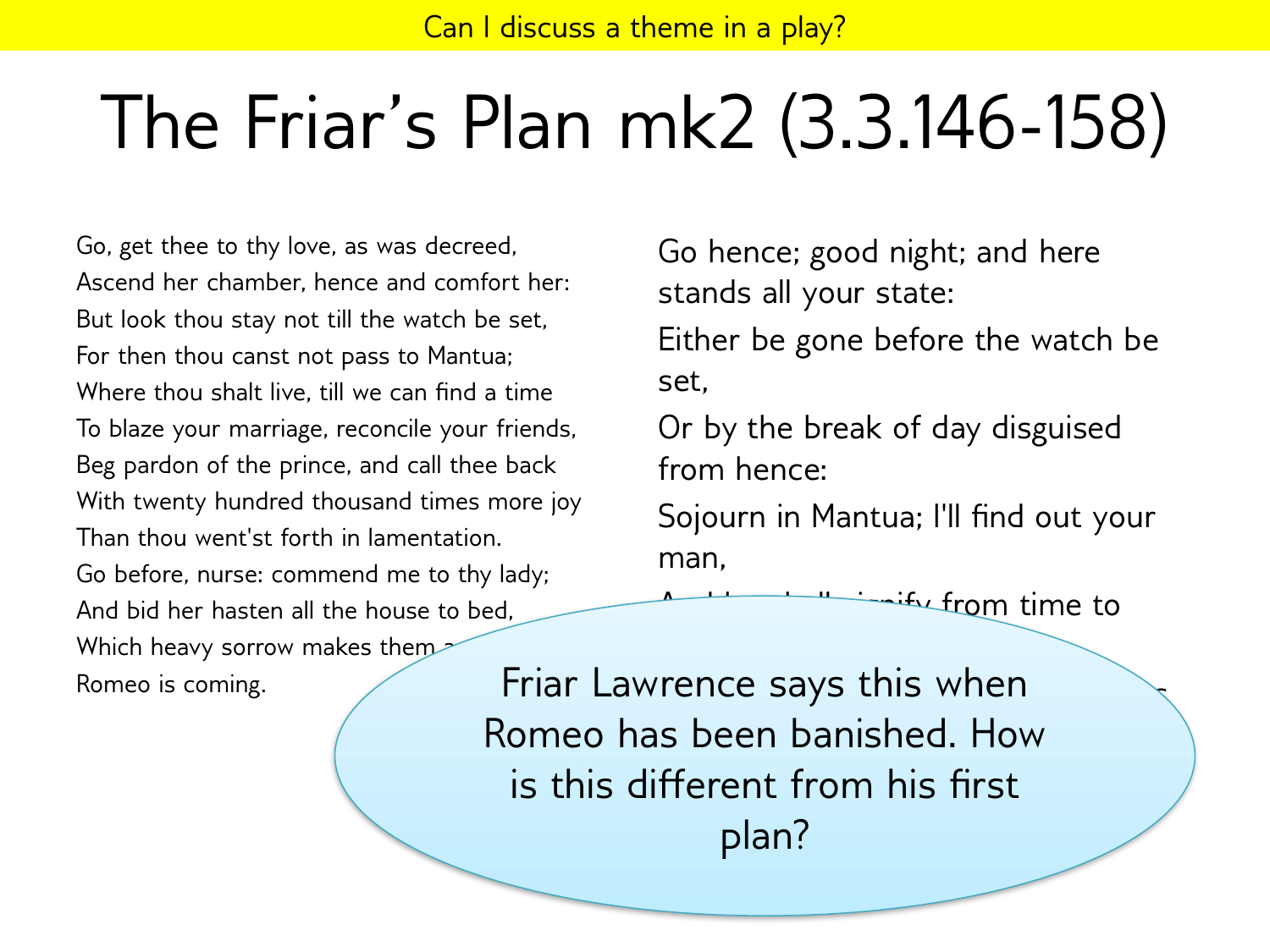

Can I discuss a theme in a play?
# The Friar’s Plan mk2 (3.3.146-158)
Go, get thee to thy love, as was decreed,
Ascend her chamber, hence and comfort her:
But look thou stay not till the watch be set,
For then thou canst not pass to Mantua;
Where thou shalt live, till we can find a time
To blaze your marriage, reconcile your friends,
Beg pardon of the prince, and call thee back
With twenty hundred thousand times more joy
Than thou went'st forth in lamentation.
Go before, nurse: commend me to thy lady;
And bid her hasten all the house to bed,
Which heavy sorrow makes them apt unto:
Romeo is coming.
Go hence; good night; and here stands all your state:
Either be gone before the watch be set,
Or by the break of day disguised from hence:
Sojourn in Mantua; I'll find out your man,
And he shall signify from time to time
Every good hap to you that chances here:
Give me thy hand; 'tis late: farewell; good night.
Friar Lawrence says this when Romeo has been banished. How is this different from his first plan?